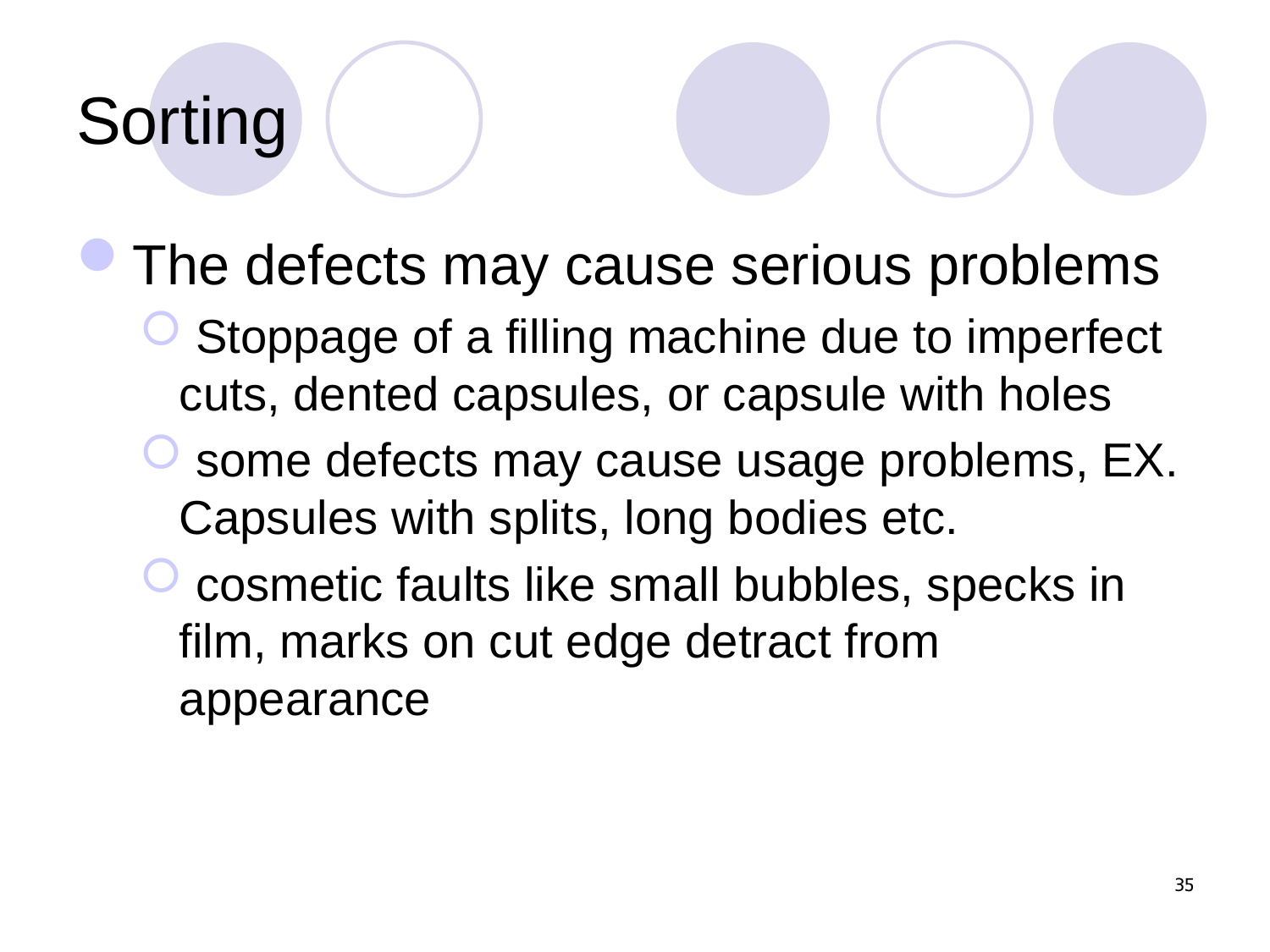

# Sorting
The defects may cause serious problems
 Stoppage of a filling machine due to imperfect cuts, dented capsules, or capsule with holes
 some defects may cause usage problems, EX. Capsules with splits, long bodies etc.
 cosmetic faults like small bubbles, specks in film, marks on cut edge detract from appearance
35